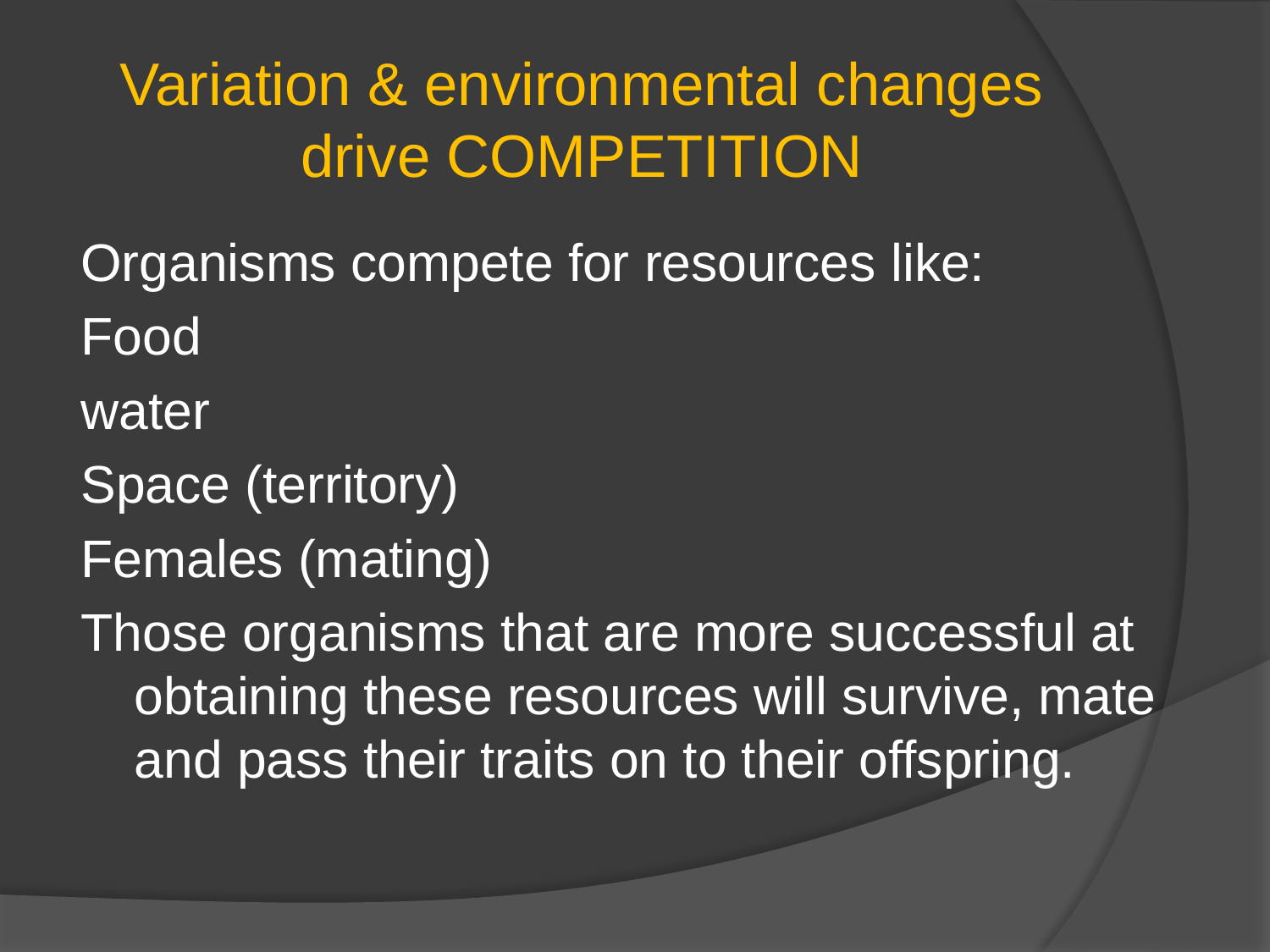

# Variation & environmental changes drive COMPETITION
Organisms compete for resources like:
Food
water
Space (territory)
Females (mating)
Those organisms that are more successful at obtaining these resources will survive, mate and pass their traits on to their offspring.